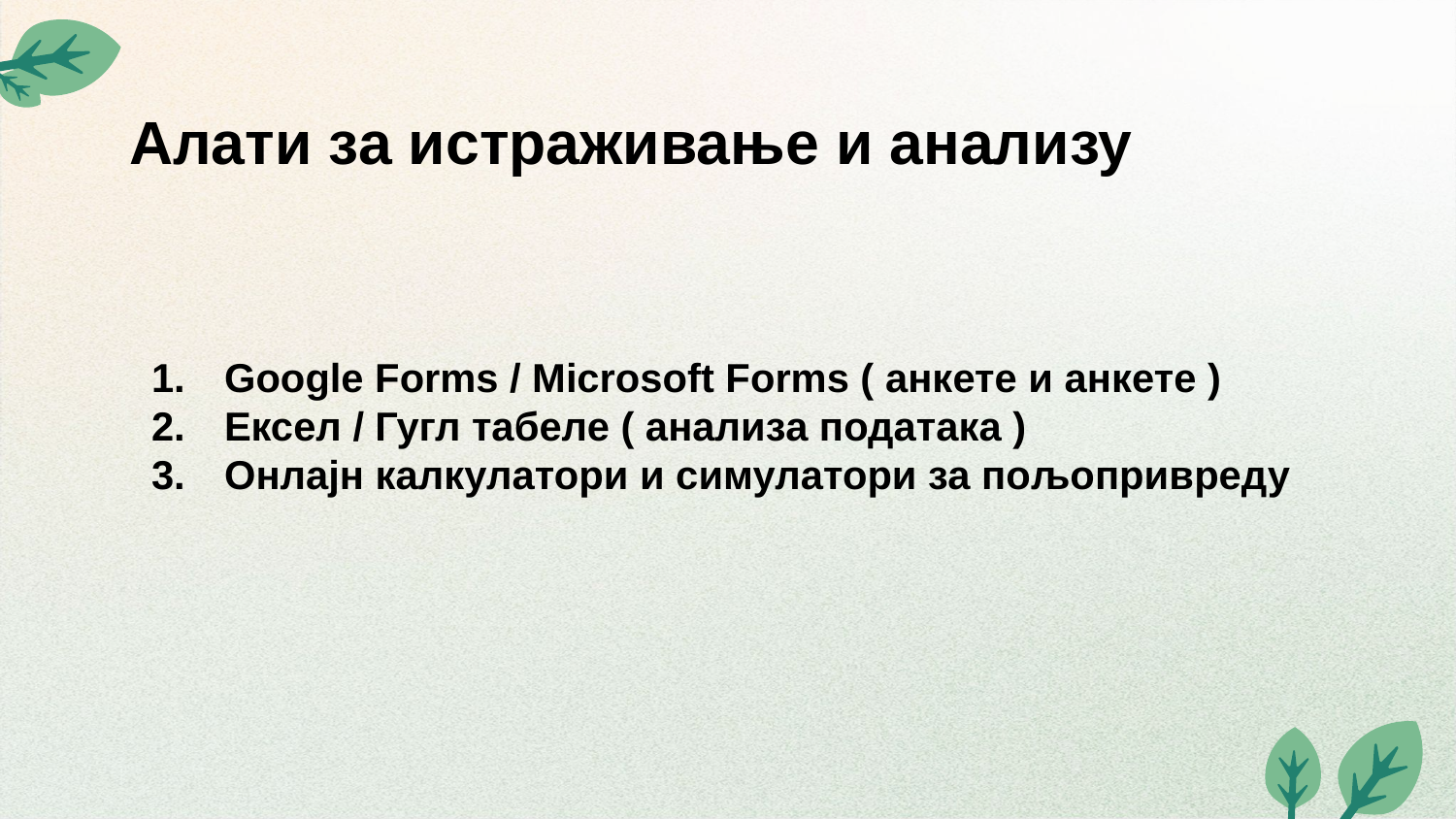

# Алати за истраживање и анализу
Google Forms / Microsoft Forms ( анкете и анкете )
Ексел / Гугл табеле ( анализа података )
Онлајн калкулатори и симулатори за пољопривреду